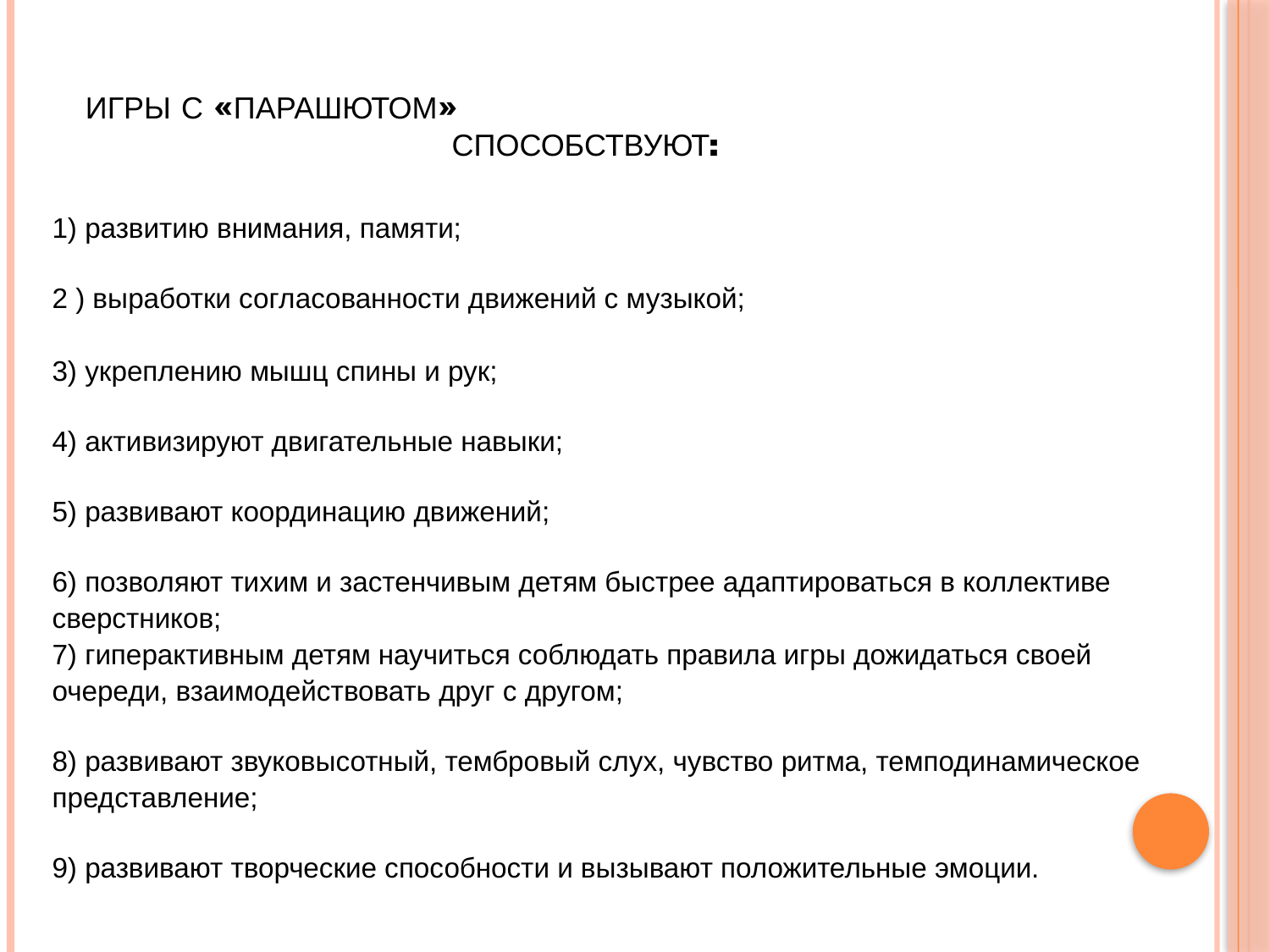

# Игры с «Парашютом» способствуют:

1) развитию внимания, памяти;
2 ) выработки согласованности движений с музыкой;

3) укреплению мышц спины и рук;
4) активизируют двигательные навыки;
5) развивают координацию движений;
6) позволяют тихим и застенчивым детям быстрее адаптироваться в коллективе
сверстников;
7) гиперактивным детям научиться соблюдать правила игры дожидаться своей
очереди, взаимодействовать друг с другом;
8) развивают звуковысотный, тембровый слух, чувство ритма, темподинамическое
представление;
9) развивают творческие способности и вызывают положительные эмоции.